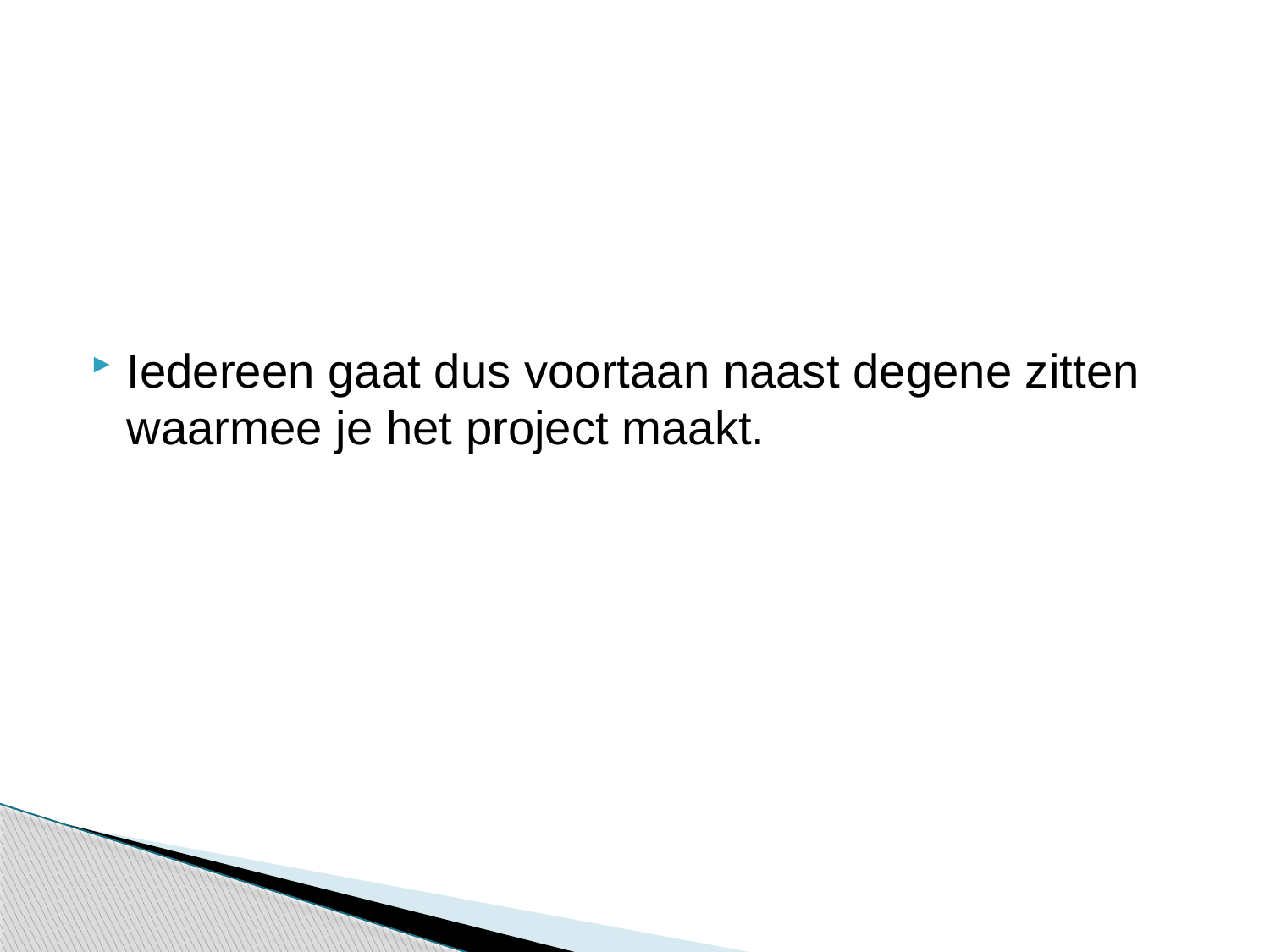

#

Iedereen gaat dus voortaan naast degene zitten waarmee je het project maakt.